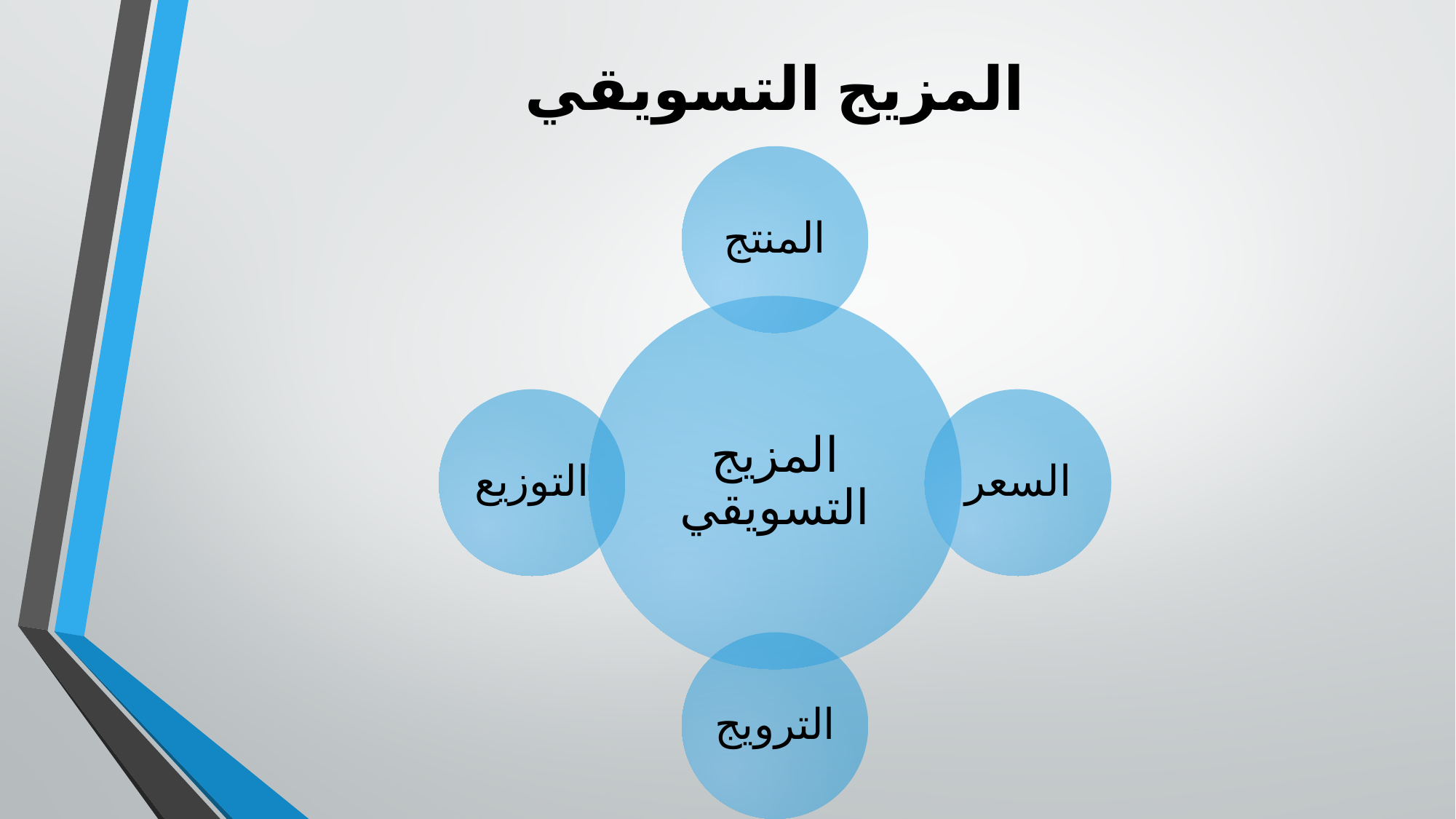

# المزيج التسويقي
المزيج التسويقي
المنتج
السعر
الترويج
التوزيع